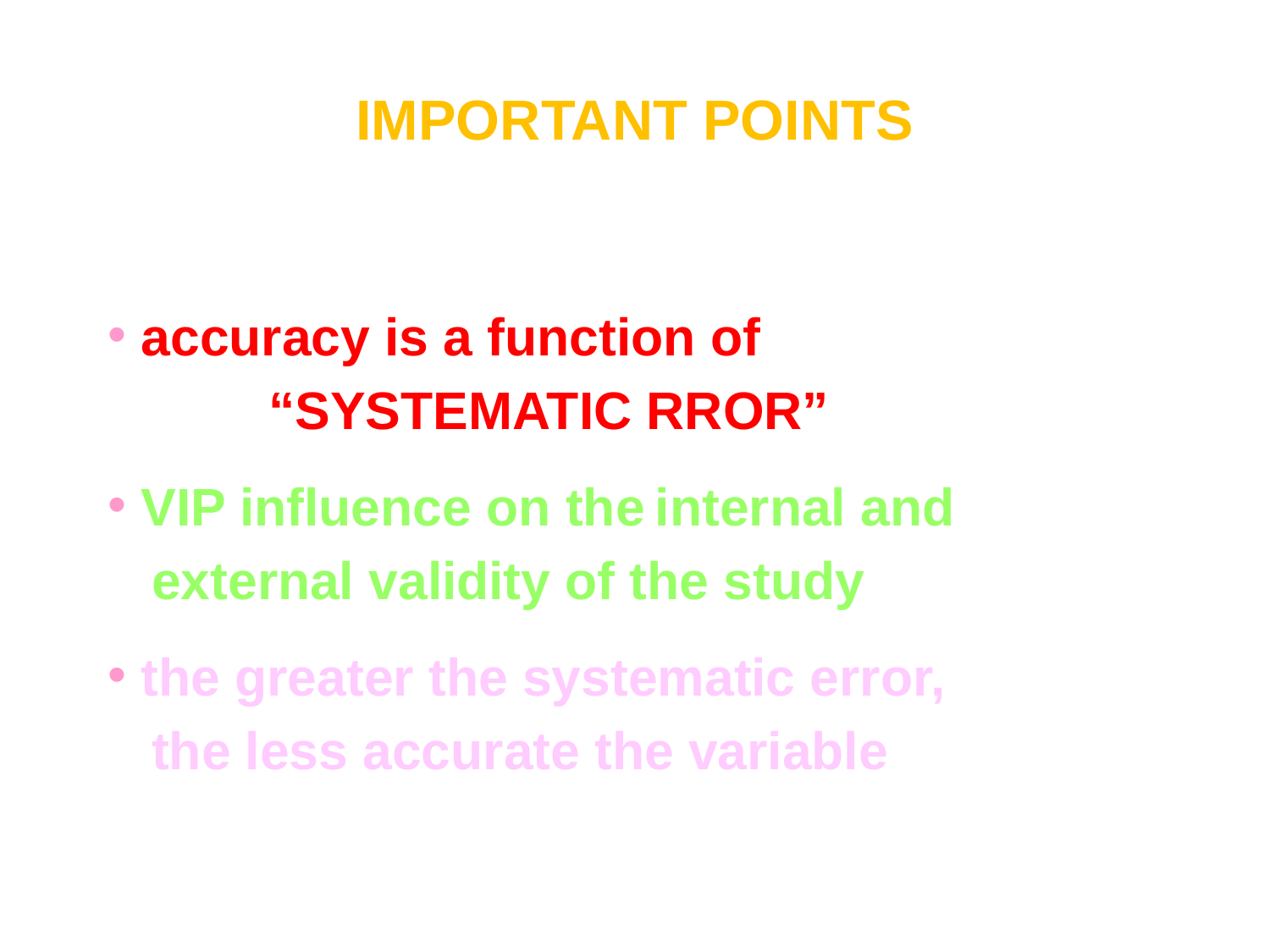

# IMPORTANT POINTS
 accuracy is a function of
           “SYSTEMATIC RROR”

 VIP influence on the internal and
   external validity of the study

 the greater the systematic error,
   the less accurate the variable